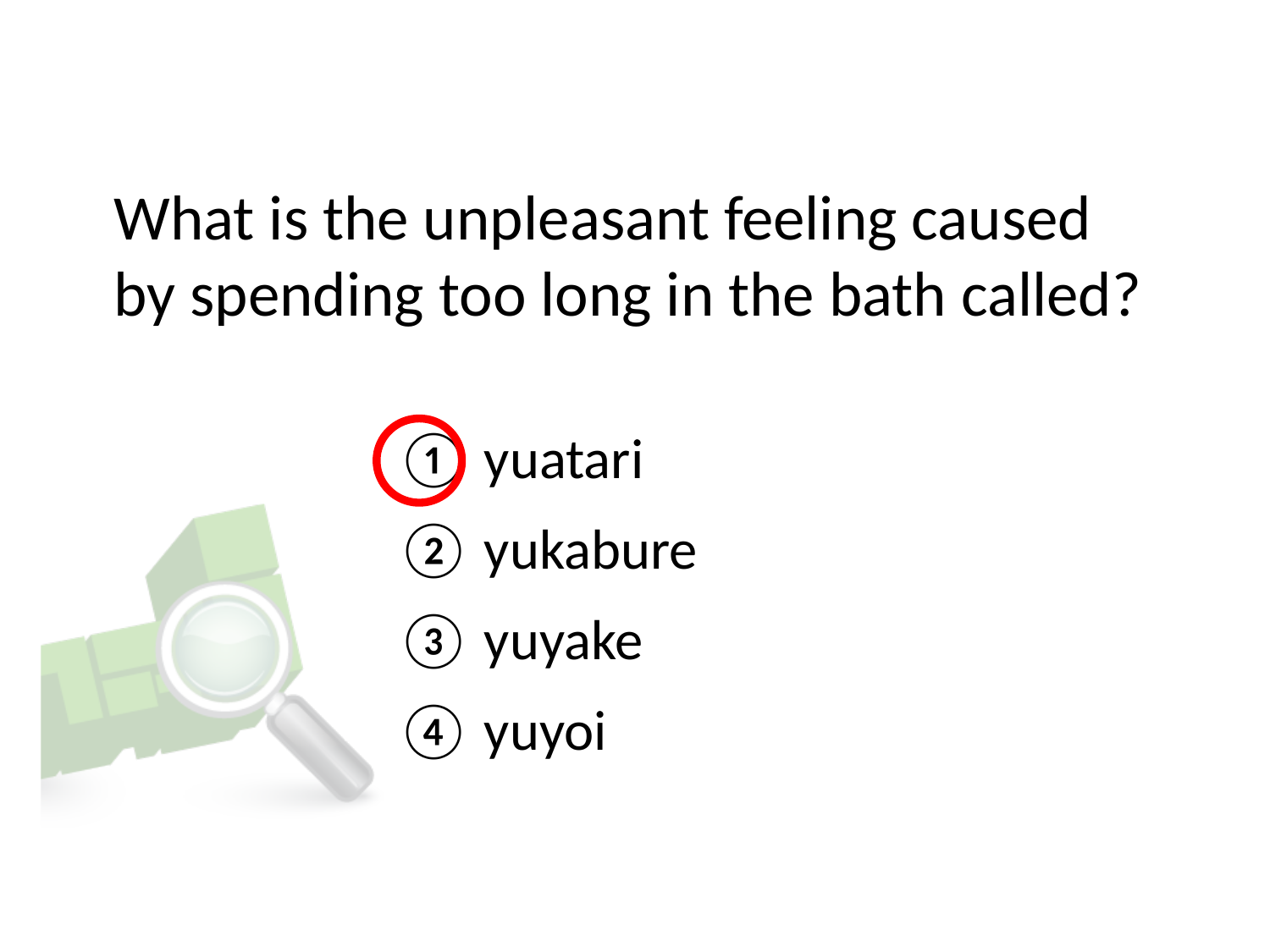

# What is the unpleasant feeling caused by spending too long in the bath called?
① yuatari
② yukabure
③ yuyake
④ yuyoi